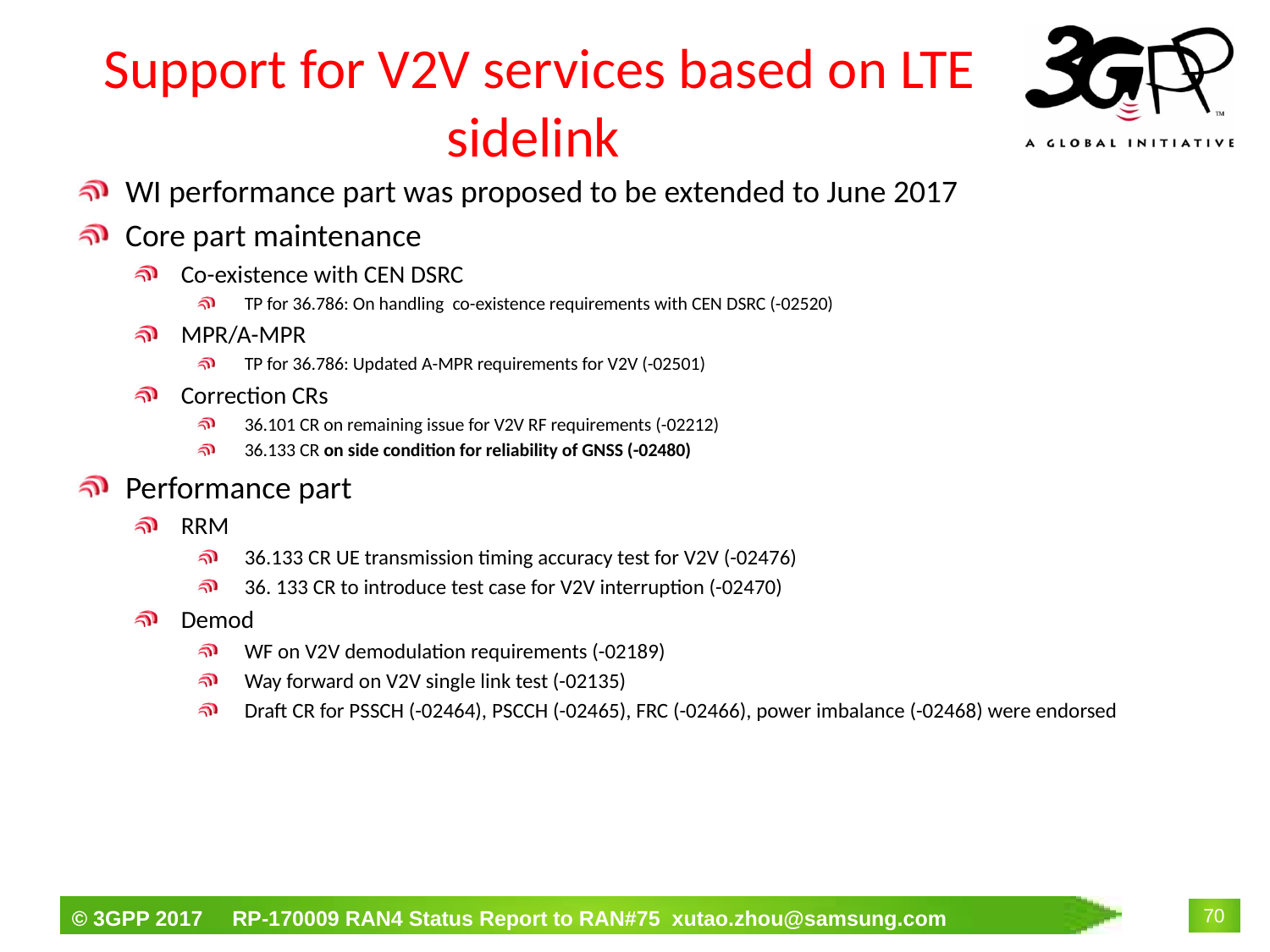

# Support for V2V services based on LTE sidelink
WI performance part was proposed to be extended to June 2017
Core part maintenance
Co-existence with CEN DSRC
TP for 36.786: On handling  co-existence requirements with CEN DSRC (-02520)
MPR/A-MPR
TP for 36.786: Updated A-MPR requirements for V2V (-02501)
Correction CRs
36.101 CR on remaining issue for V2V RF requirements (-02212)
36.133 CR on side condition for reliability of GNSS (-02480)
Performance part
RRM
36.133 CR UE transmission timing accuracy test for V2V (-02476)
36. 133 CR to introduce test case for V2V interruption (-02470)
Demod
WF on V2V demodulation requirements (-02189)
Way forward on V2V single link test (-02135)
Draft CR for PSSCH (-02464), PSCCH (-02465), FRC (-02466), power imbalance (-02468) were endorsed